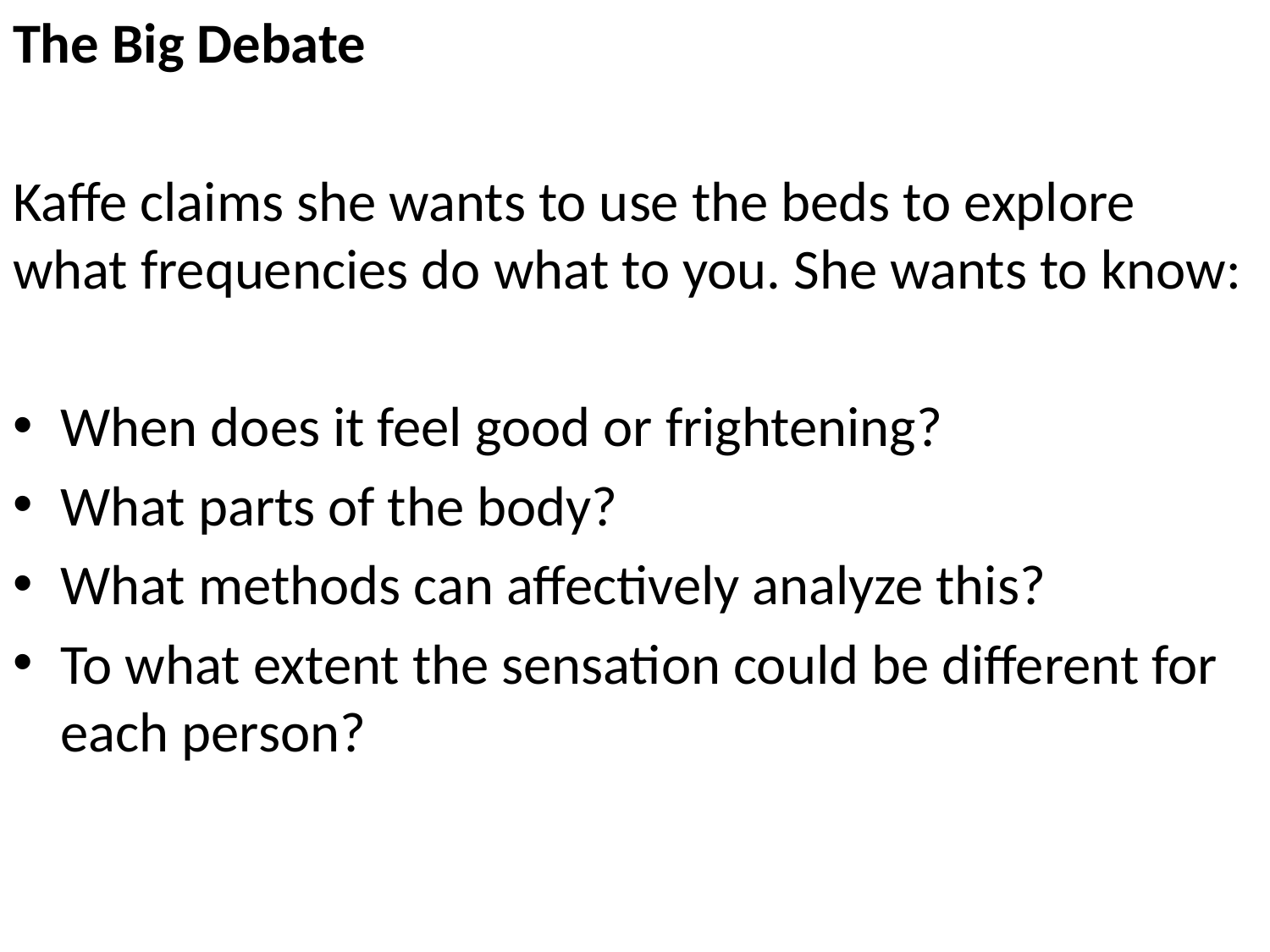

The Big Debate

Kaffe claims she wants to use the beds to explore what frequencies do what to you. She wants to know:

When does it feel good or frightening?
What parts of the body?
What methods can affectively analyze this?
To what extent the sensation could be different for each person?